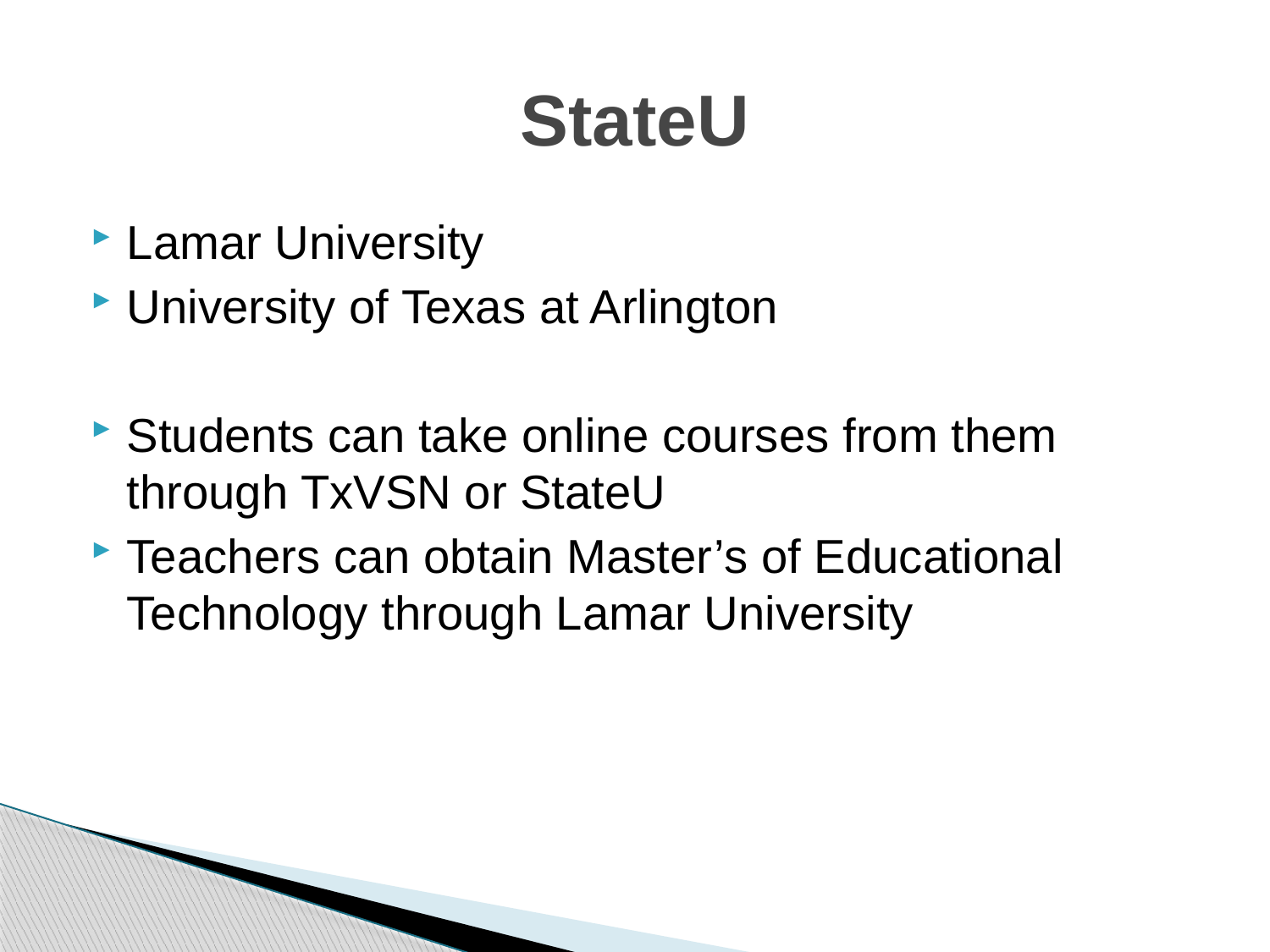

# StateU
Lamar University
University of Texas at Arlington

Students can take online courses from them through TxVSN or StateU
Teachers can obtain Master’s of Educational Technology through Lamar University